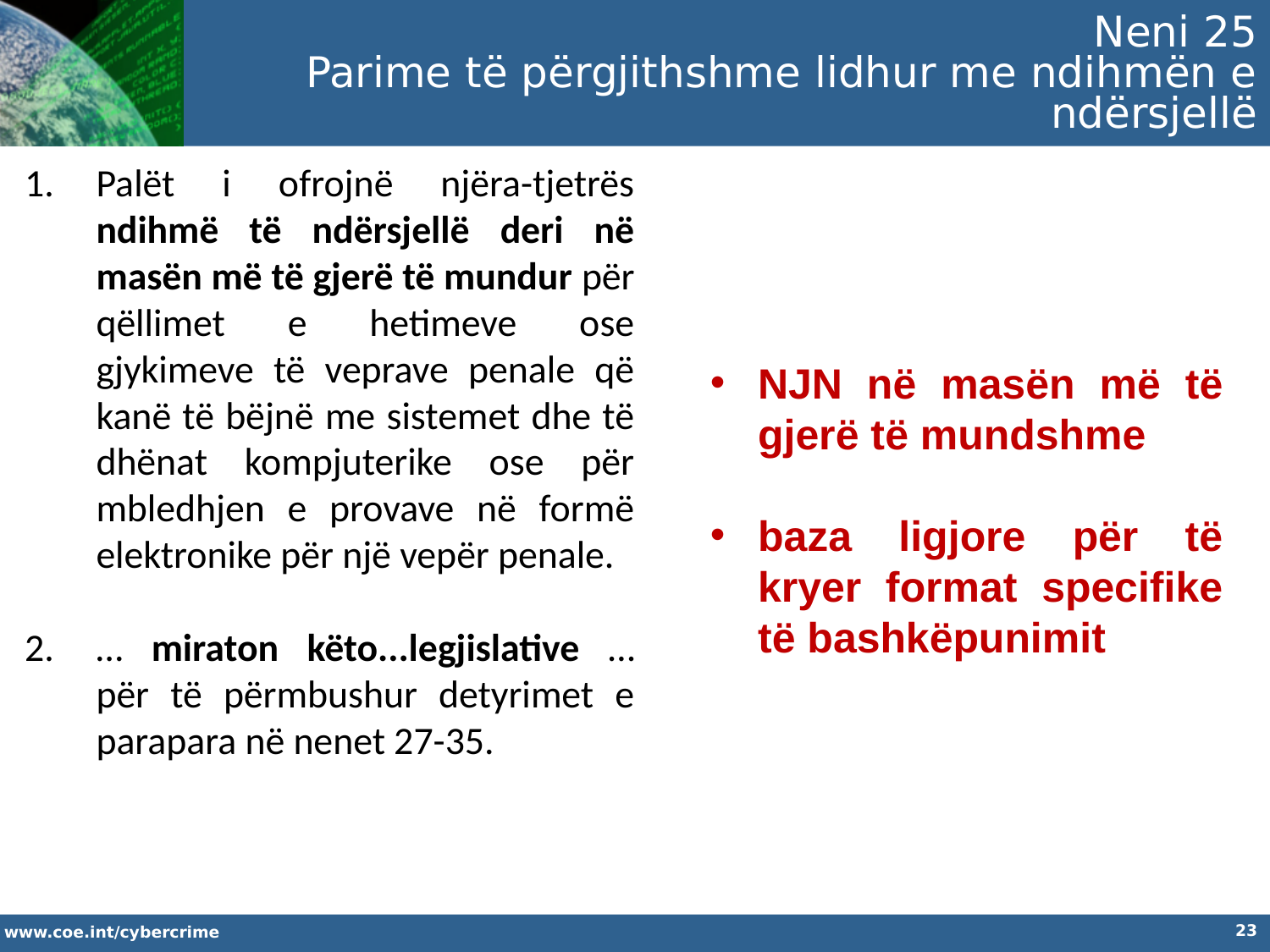

Neni 25
Parime të përgjithshme lidhur me ndihmën e ndërsjellë
Palët i ofrojnë njëra-tjetrës ndihmë të ndërsjellë deri në masën më të gjerë të mundur për qëllimet e hetimeve ose gjykimeve të veprave penale që kanë të bëjnë me sistemet dhe të dhënat kompjuterike ose për mbledhjen e provave në formë elektronike për një vepër penale.

… miraton këto...legjislative … për të përmbushur detyrimet e parapara në nenet 27-35.

NJN në masën më të gjerë të mundshme

baza ligjore për të kryer format specifike të bashkëpunimit
23